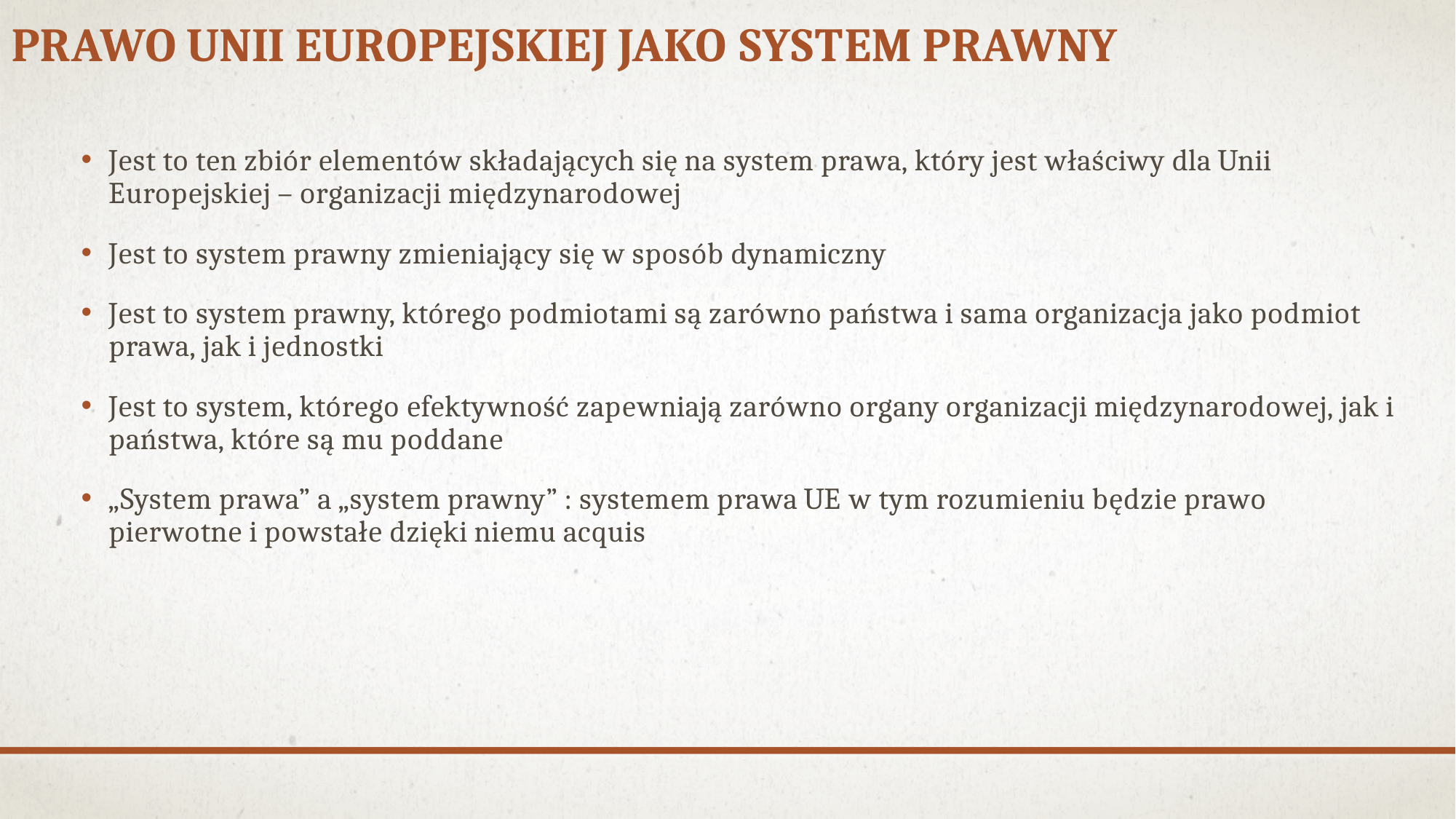

# Prawo unii europejskiej jako system prawny
Jest to ten zbiór elementów składających się na system prawa, który jest właściwy dla Unii Europejskiej – organizacji międzynarodowej
Jest to system prawny zmieniający się w sposób dynamiczny
Jest to system prawny, którego podmiotami są zarówno państwa i sama organizacja jako podmiot prawa, jak i jednostki
Jest to system, którego efektywność zapewniają zarówno organy organizacji międzynarodowej, jak i państwa, które są mu poddane
„System prawa” a „system prawny” : systemem prawa UE w tym rozumieniu będzie prawo pierwotne i powstałe dzięki niemu acquis